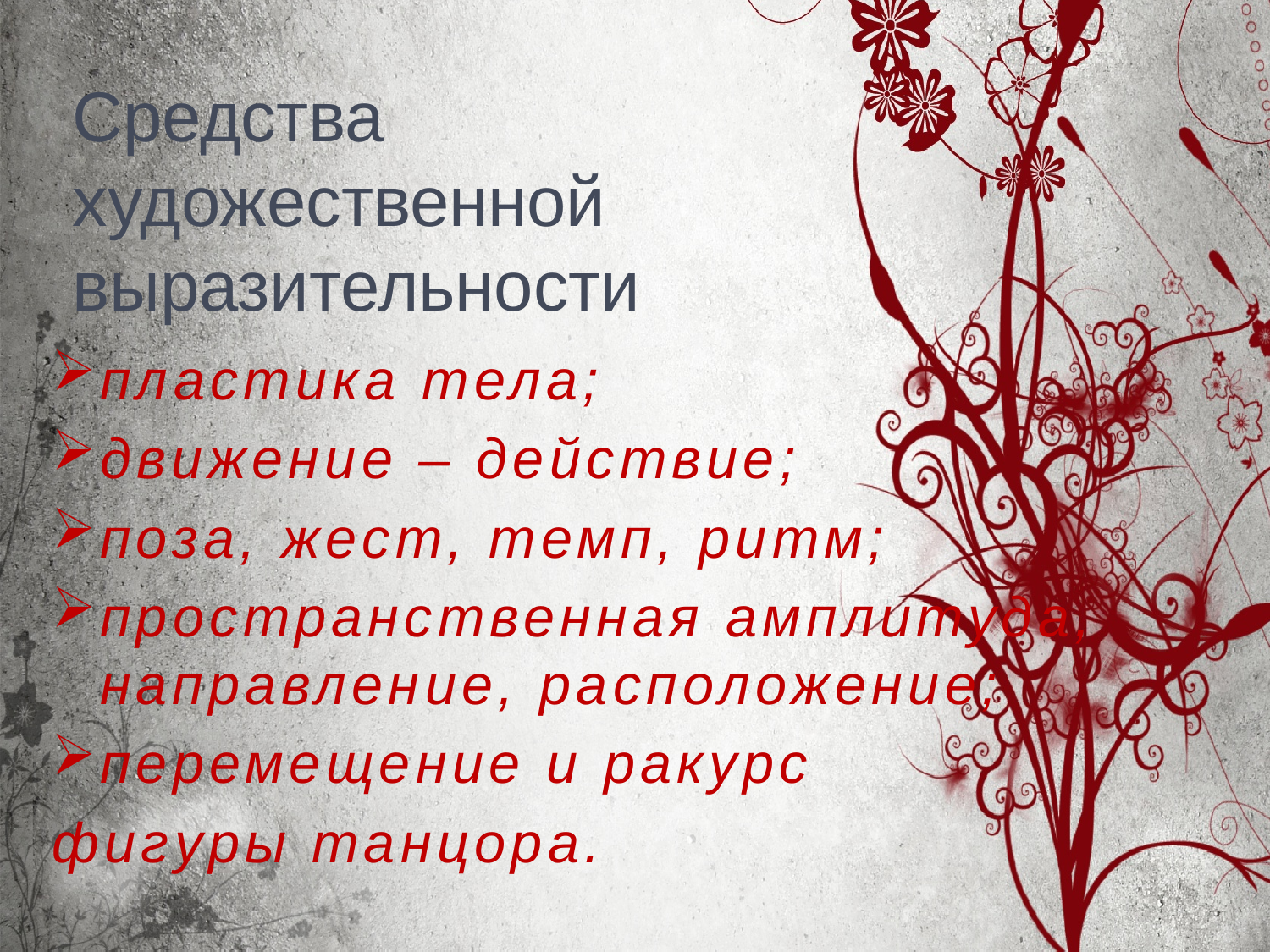

# Средства художественной выразительности
пластика тела;
движение – действие;
поза, жест, темп, ритм;
пространственная амплитуда, направление, расположение;
перемещение и ракурс
фигуры танцора.